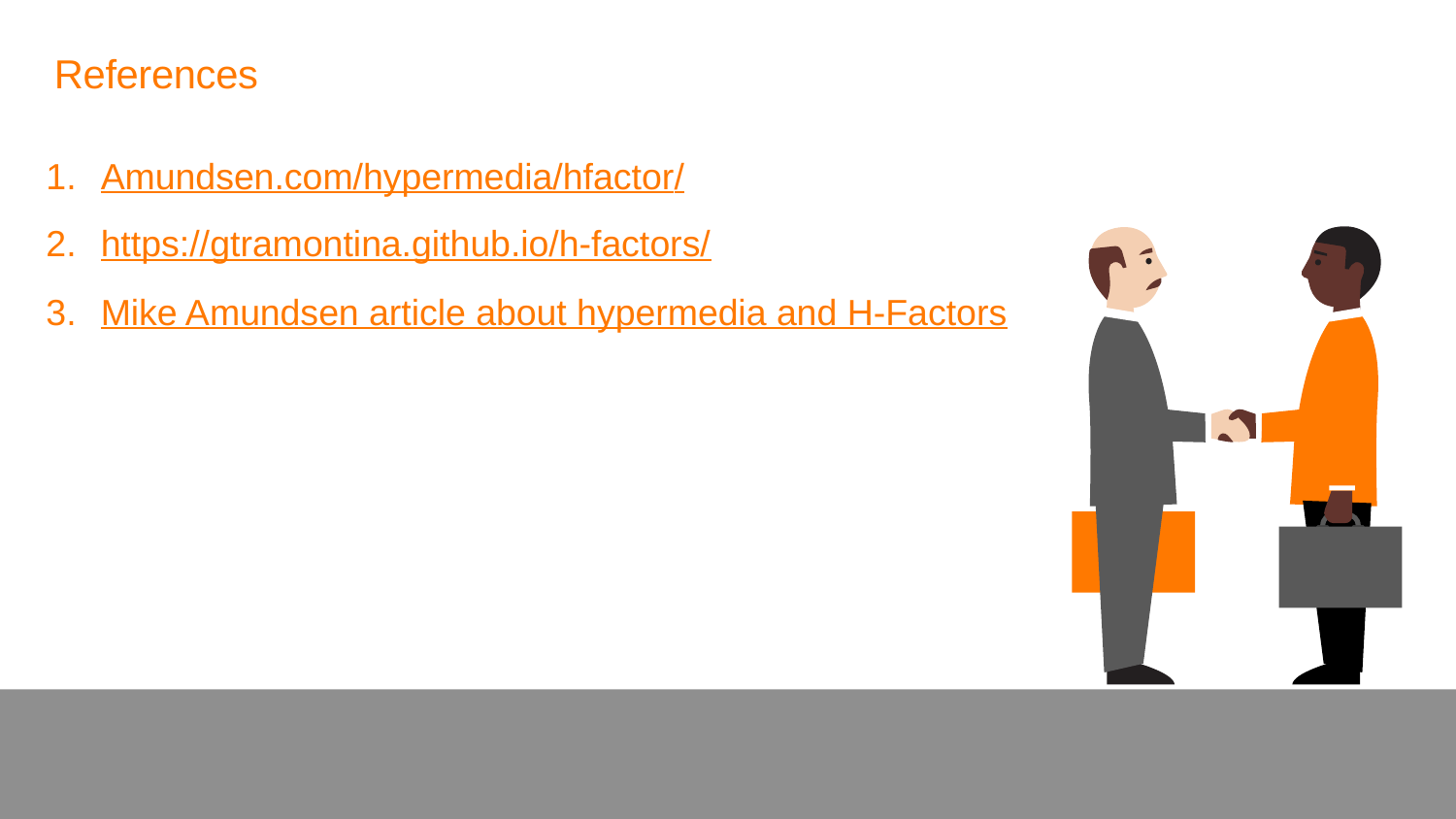

# References
Amundsen.com/hypermedia/hfactor/
https://gtramontina.github.io/h-factors/
Mike Amundsen article about hypermedia and H-Factors